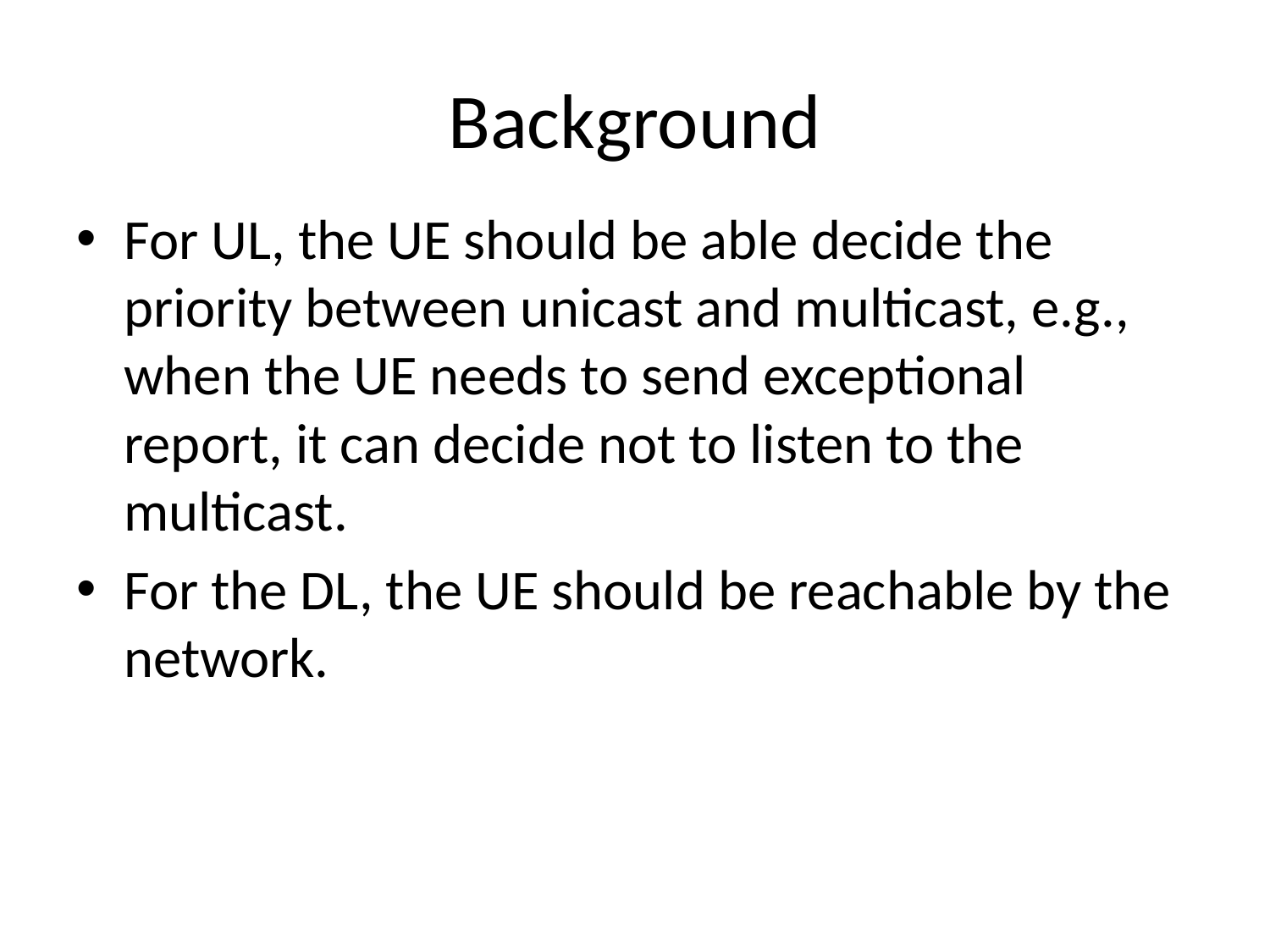

# Background
For UL, the UE should be able decide the priority between unicast and multicast, e.g., when the UE needs to send exceptional report, it can decide not to listen to the multicast.
For the DL, the UE should be reachable by the network.